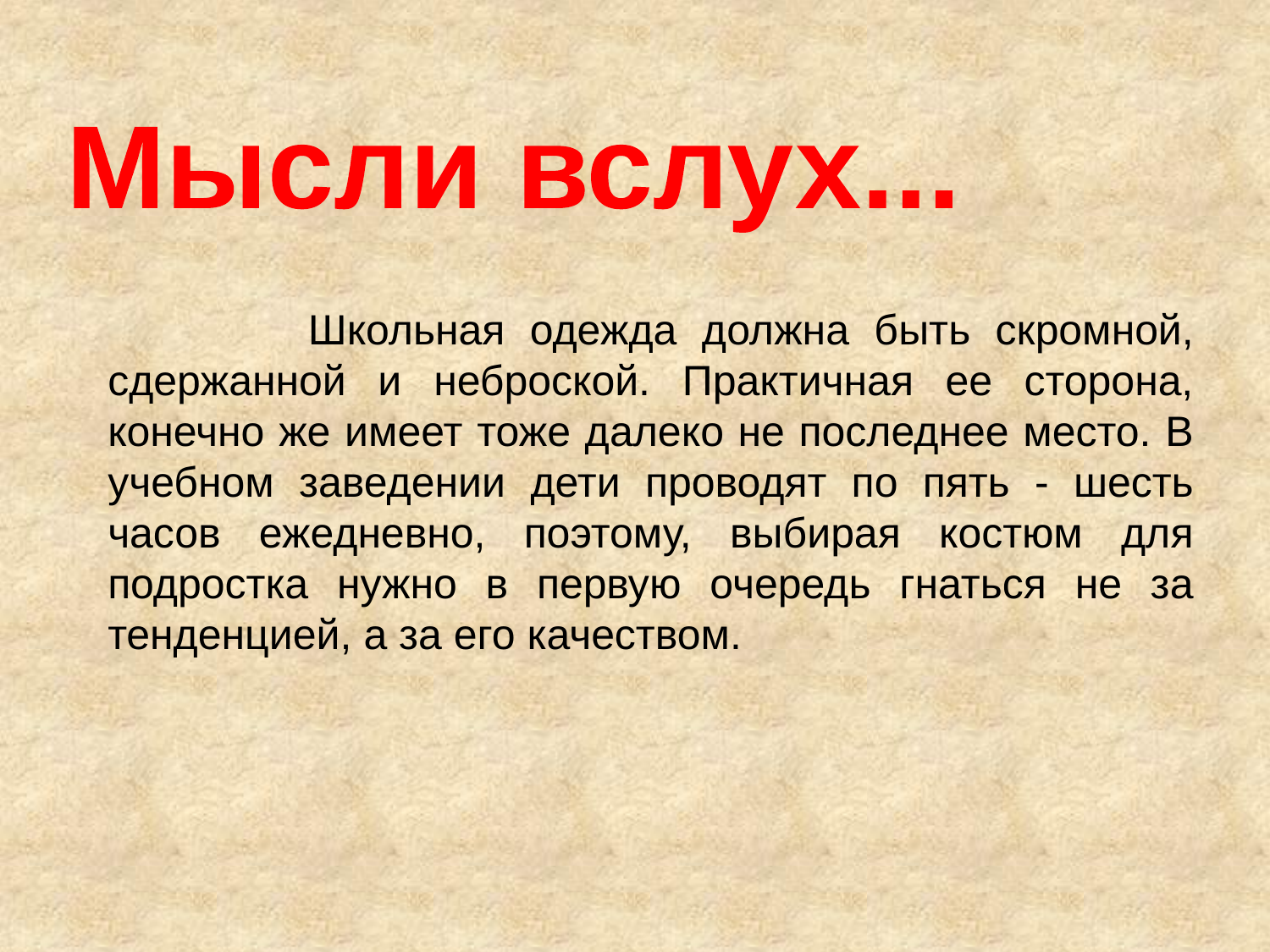

Мысли вслух...
        Школьная одежда должна быть скромной, сдержанной и неброской. Практичная ее сторона, конечно же имеет тоже далеко не последнее место. В учебном заведении дети проводят по пять - шесть часов ежедневно, поэтому, выбирая костюм для подростка нужно в первую очередь гнаться не за тенденцией, а за его качеством.